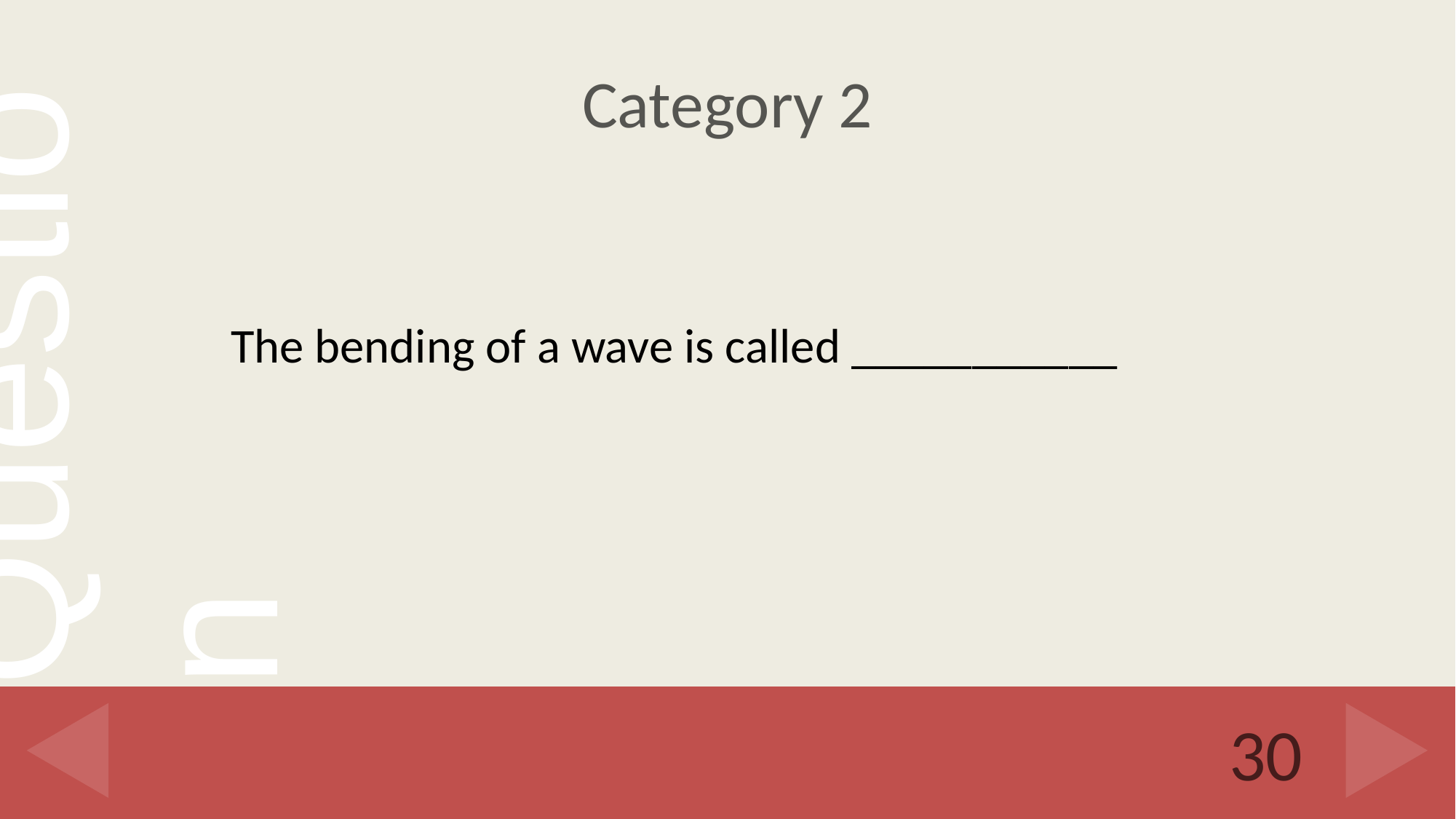

# Category 2
The bending of a wave is called ___________
30